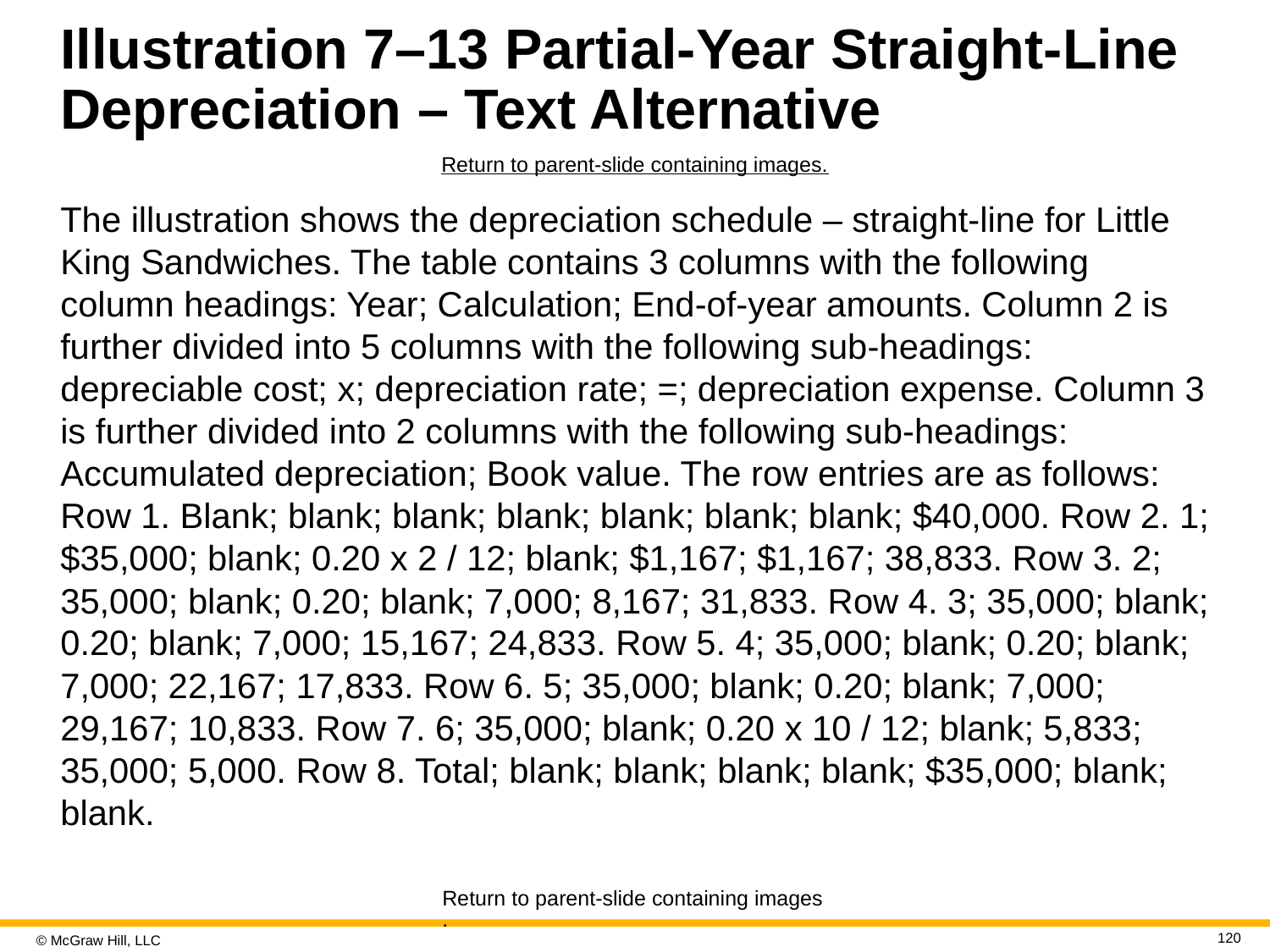

# Illustration 7–13 Partial-Year Straight-Line Depreciation – Text Alternative
Return to parent-slide containing images.
The illustration shows the depreciation schedule – straight-line for Little King Sandwiches. The table contains 3 columns with the following column headings: Year; Calculation; End-of-year amounts. Column 2 is further divided into 5 columns with the following sub-headings: depreciable cost; x; depreciation rate; =; depreciation expense. Column 3 is further divided into 2 columns with the following sub-headings: Accumulated depreciation; Book value. The row entries are as follows: Row 1. Blank; blank; blank; blank; blank; blank; blank; $40,000. Row 2. 1; $35,000; blank; 0.20 x 2 / 12; blank; $1,167; $1,167; 38,833. Row 3. 2; 35,000; blank; 0.20; blank; 7,000; 8,167; 31,833. Row 4. 3; 35,000; blank; 0.20; blank; 7,000; 15,167; 24,833. Row 5. 4; 35,000; blank; 0.20; blank; 7,000; 22,167; 17,833. Row 6. 5; 35,000; blank; 0.20; blank; 7,000; 29,167; 10,833. Row 7. 6; 35,000; blank; 0.20 x 10 / 12; blank; 5,833; 35,000; 5,000. Row 8. Total; blank; blank; blank; blank; $35,000; blank; blank.
Return to parent-slide containing images.
120